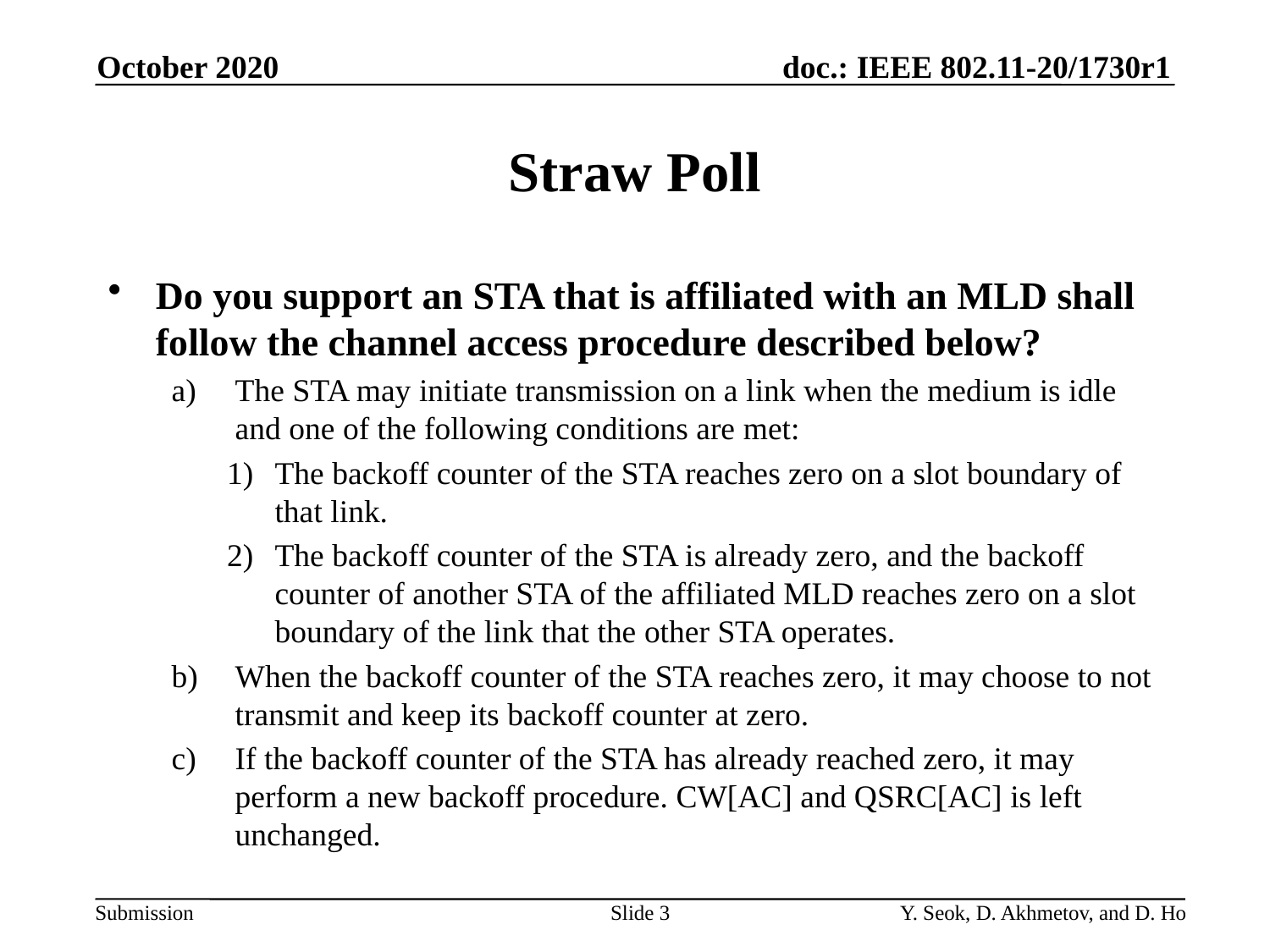

October 2020
# Straw Poll
Do you support an STA that is affiliated with an MLD shall follow the channel access procedure described below?
The STA may initiate transmission on a link when the medium is idle and one of the following conditions are met:
The backoff counter of the STA reaches zero on a slot boundary of that link.
The backoff counter of the STA is already zero, and the backoff counter of another STA of the affiliated MLD reaches zero on a slot boundary of the link that the other STA operates.
When the backoff counter of the STA reaches zero, it may choose to not transmit and keep its backoff counter at zero.
If the backoff counter of the STA has already reached zero, it may perform a new backoff procedure. CW[AC] and QSRC[AC] is left unchanged.

Slide 3
Y. Seok, D. Akhmetov, and D. Ho